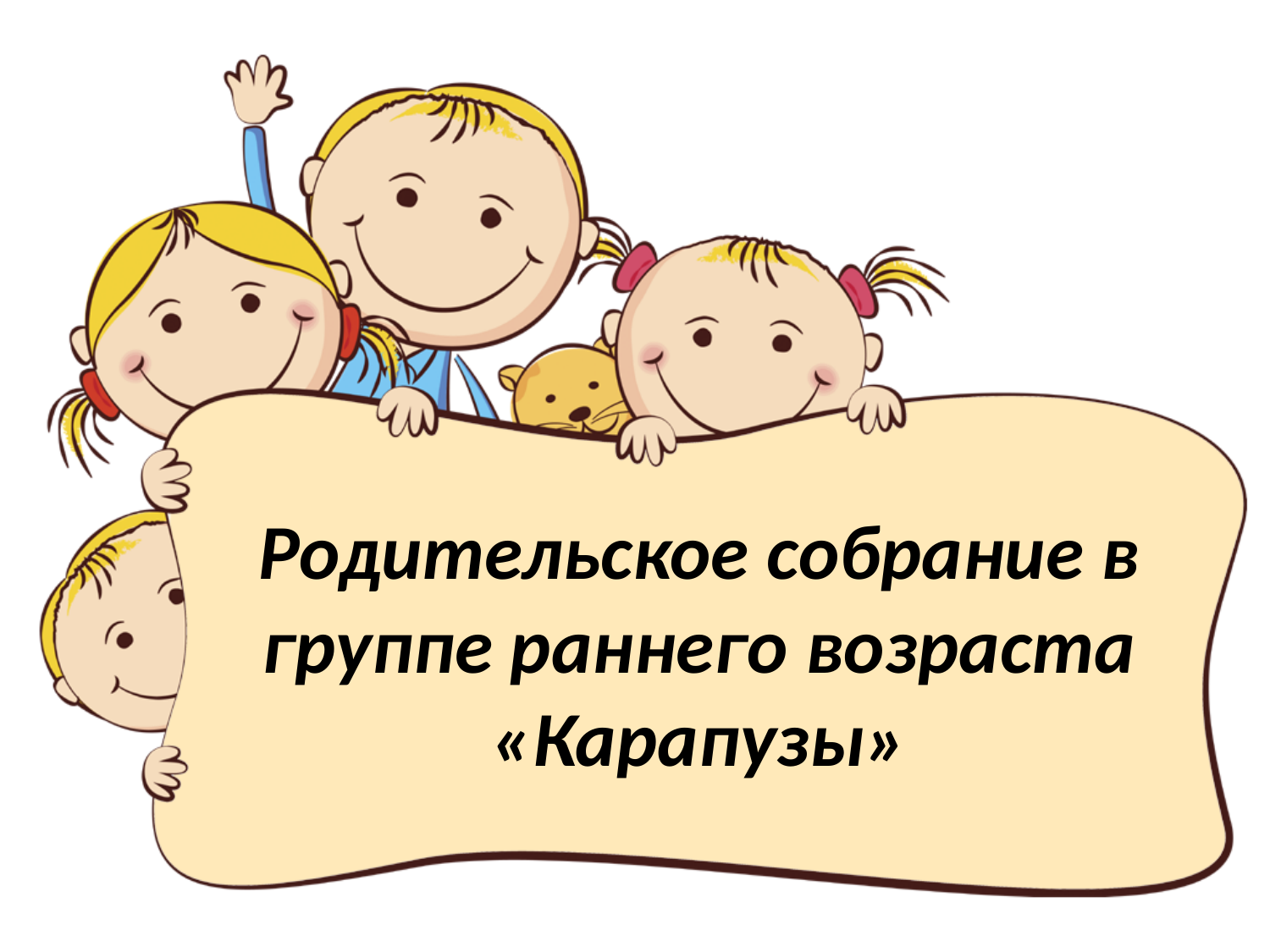

# Родительское собрание в группе раннего возраста «Карапузы»